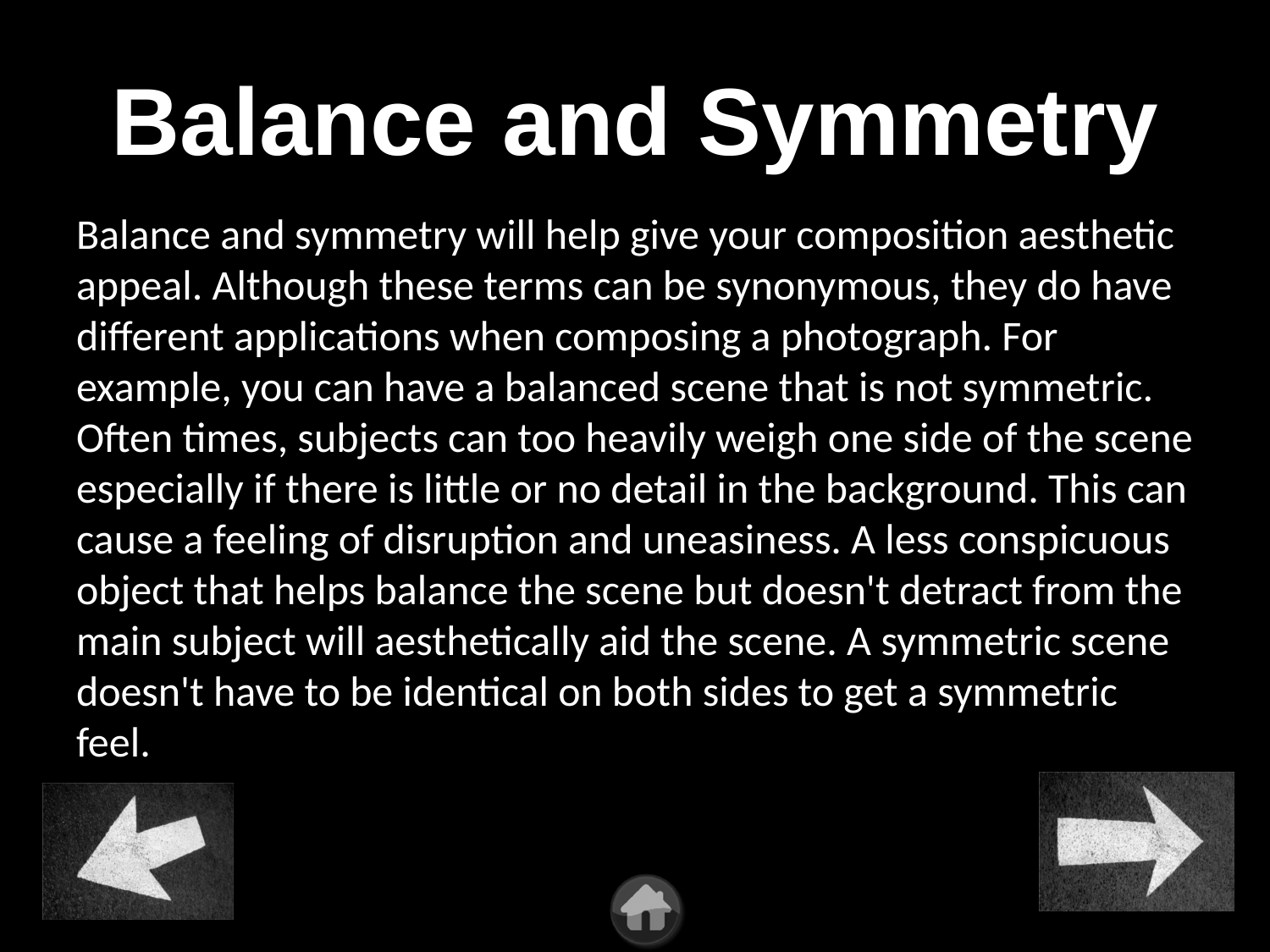

# Balance and Symmetry
Balance and symmetry will help give your composition aesthetic appeal. Although these terms can be synonymous, they do have different applications when composing a photograph. For example, you can have a balanced scene that is not symmetric. Often times, subjects can too heavily weigh one side of the scene especially if there is little or no detail in the background. This can cause a feeling of disruption and uneasiness. A less conspicuous object that helps balance the scene but doesn't detract from the main subject will aesthetically aid the scene. A symmetric scene doesn't have to be identical on both sides to get a symmetric feel.